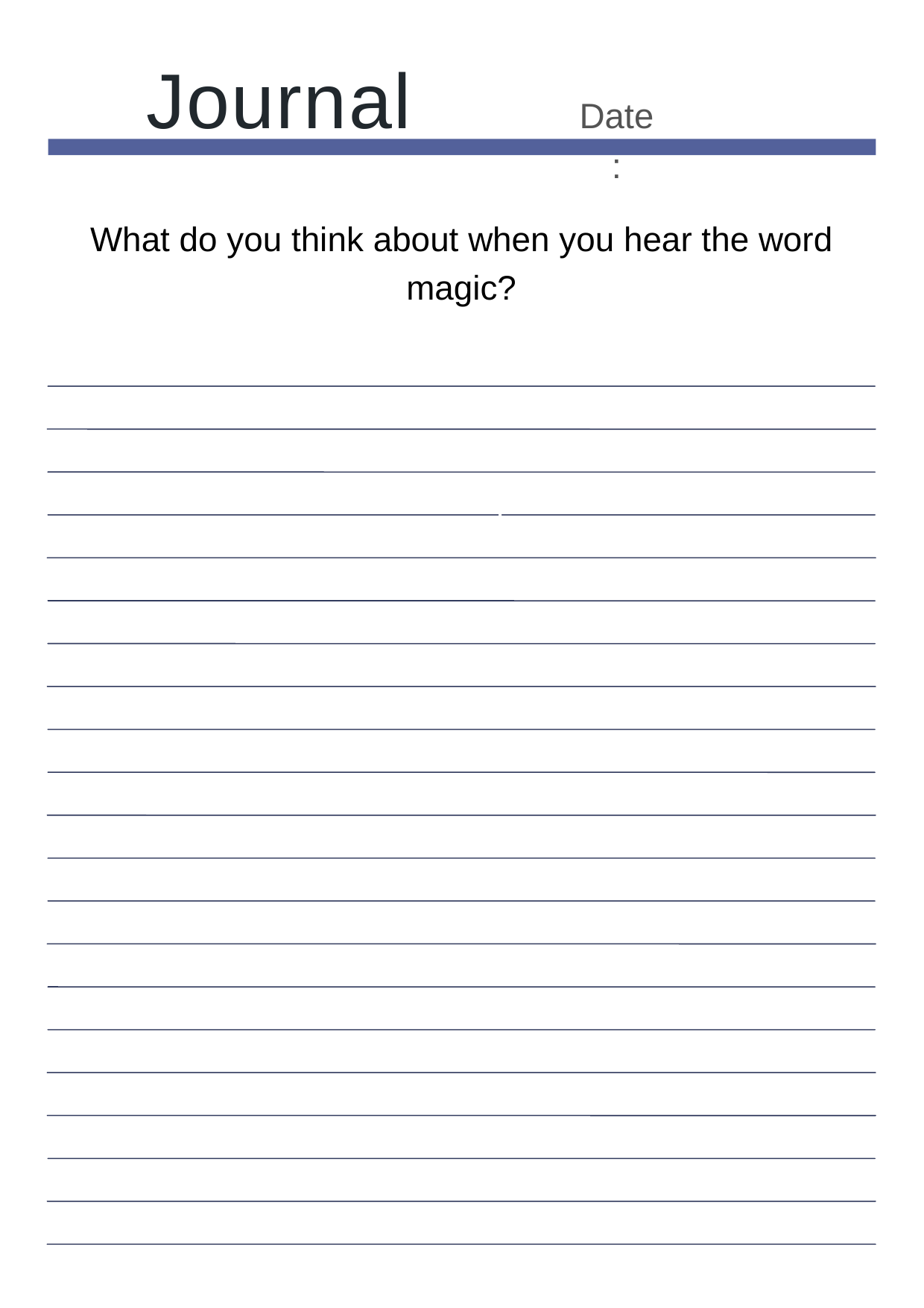

Journal
Date:

What do you think about when you hear the word magic?

Journal Prompt Here